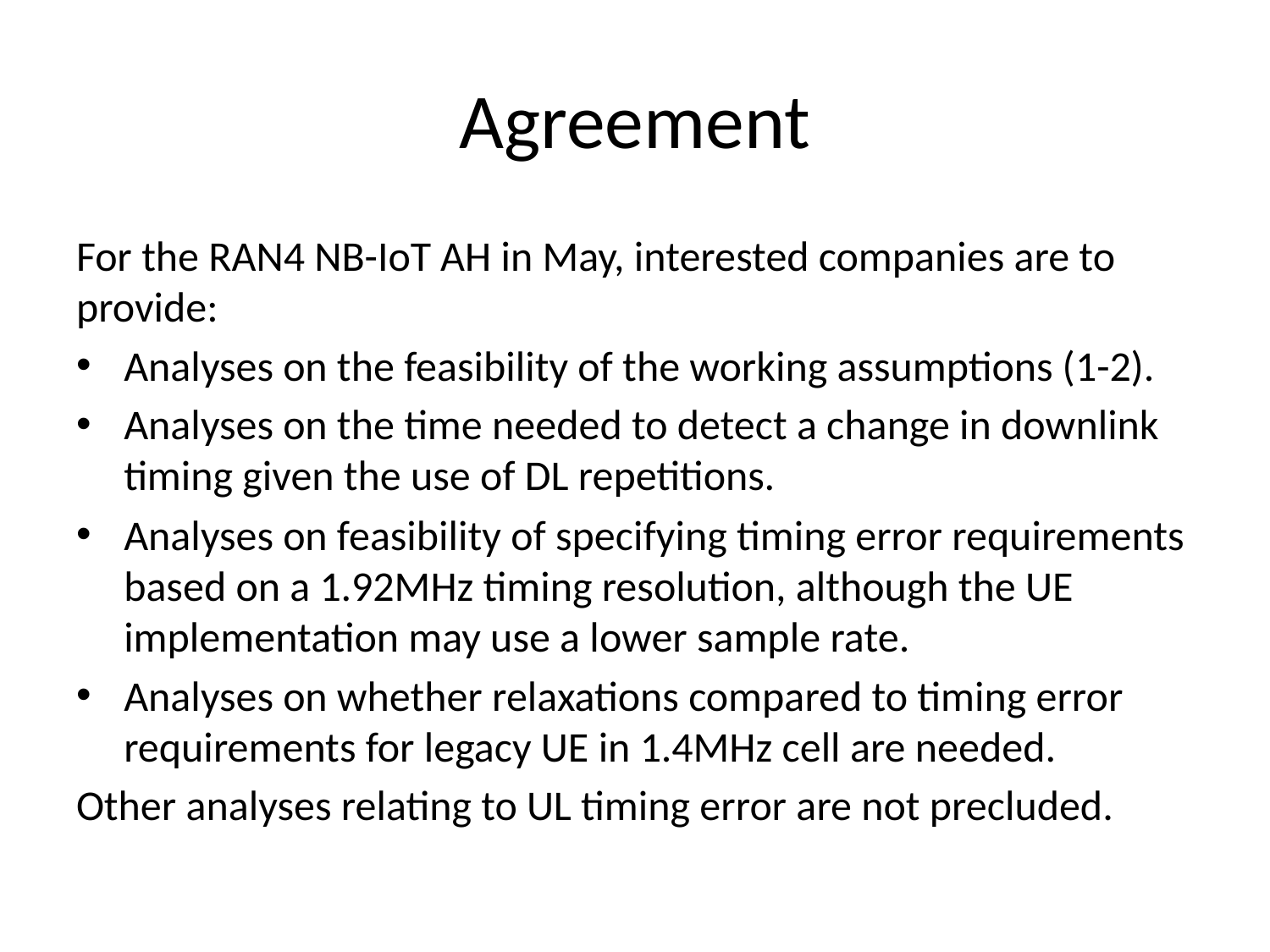

# Agreement
For the RAN4 NB-IoT AH in May, interested companies are to provide:
Analyses on the feasibility of the working assumptions (1-2).
Analyses on the time needed to detect a change in downlink timing given the use of DL repetitions.
Analyses on feasibility of specifying timing error requirements based on a 1.92MHz timing resolution, although the UE implementation may use a lower sample rate.
Analyses on whether relaxations compared to timing error requirements for legacy UE in 1.4MHz cell are needed.
Other analyses relating to UL timing error are not precluded.